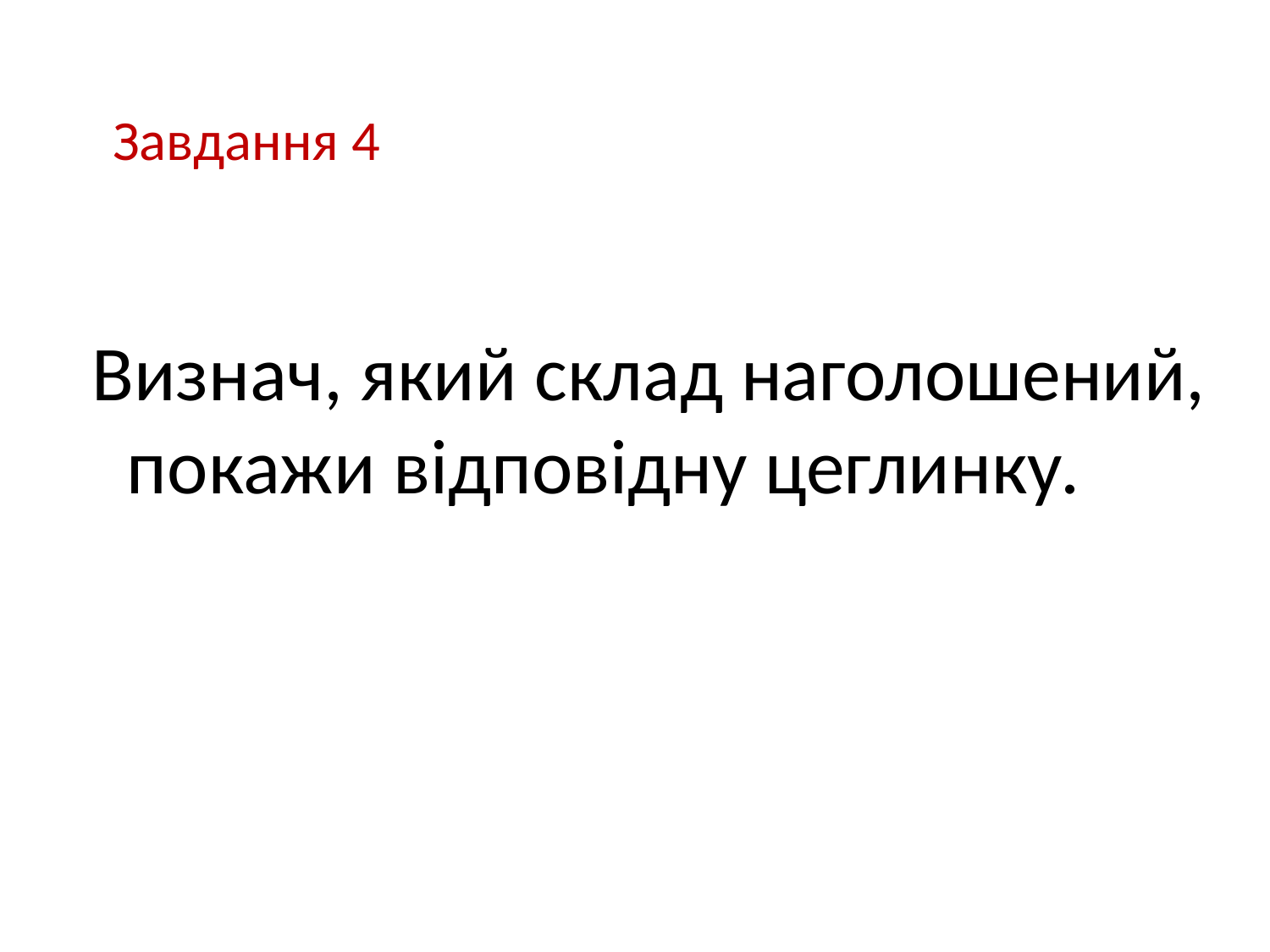

Завдання 4
Визнач, який склад наголошений,
  покажи відповідну цеглинку.
#